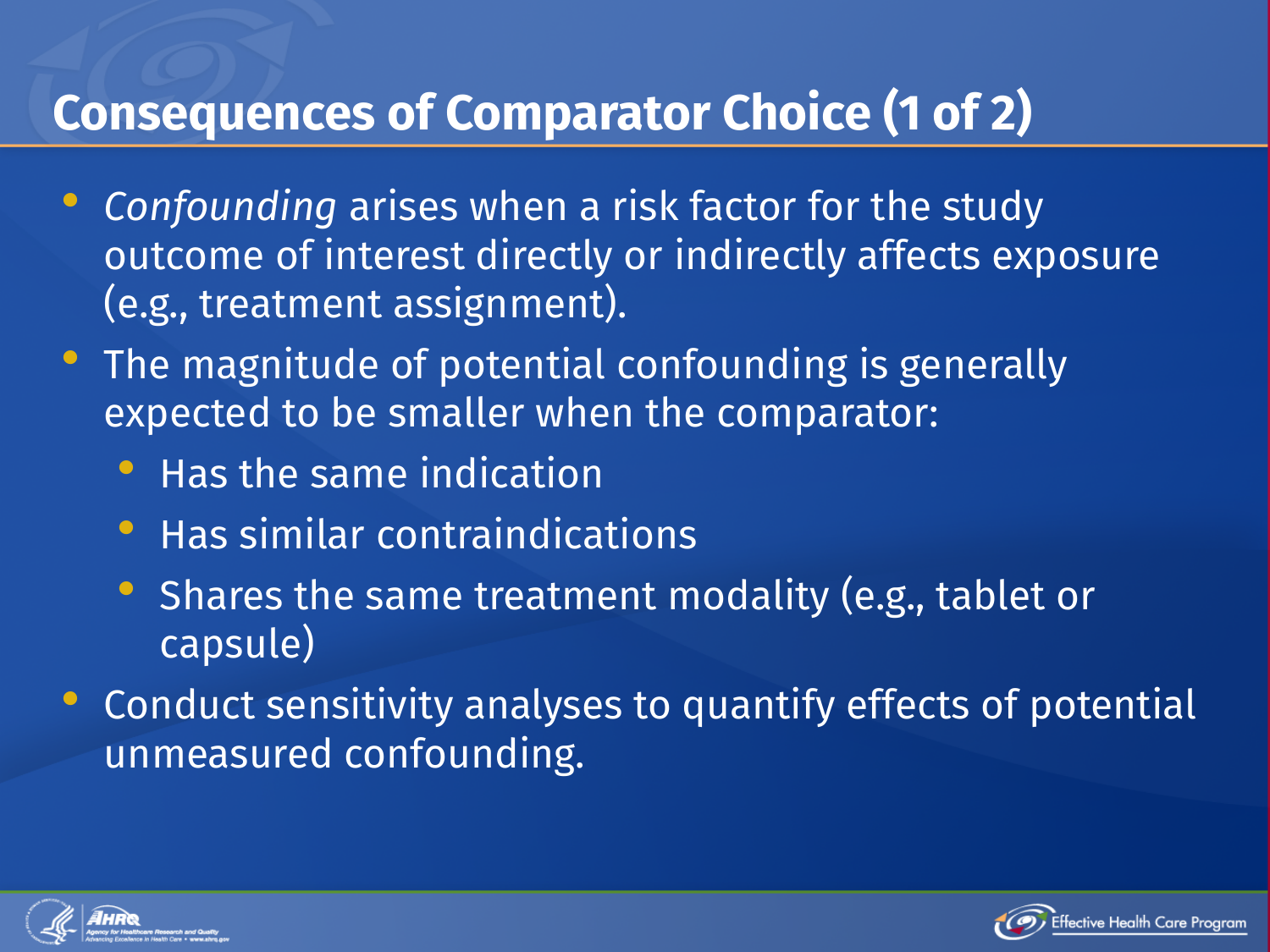

# Consequences of Comparator Choice (1 of 2)
Confounding arises when a risk factor for the study outcome of interest directly or indirectly affects exposure (e.g., treatment assignment).
The magnitude of potential confounding is generally expected to be smaller when the comparator:
Has the same indication
Has similar contraindications
Shares the same treatment modality (e.g., tablet or capsule)
Conduct sensitivity analyses to quantify effects of potential unmeasured confounding.